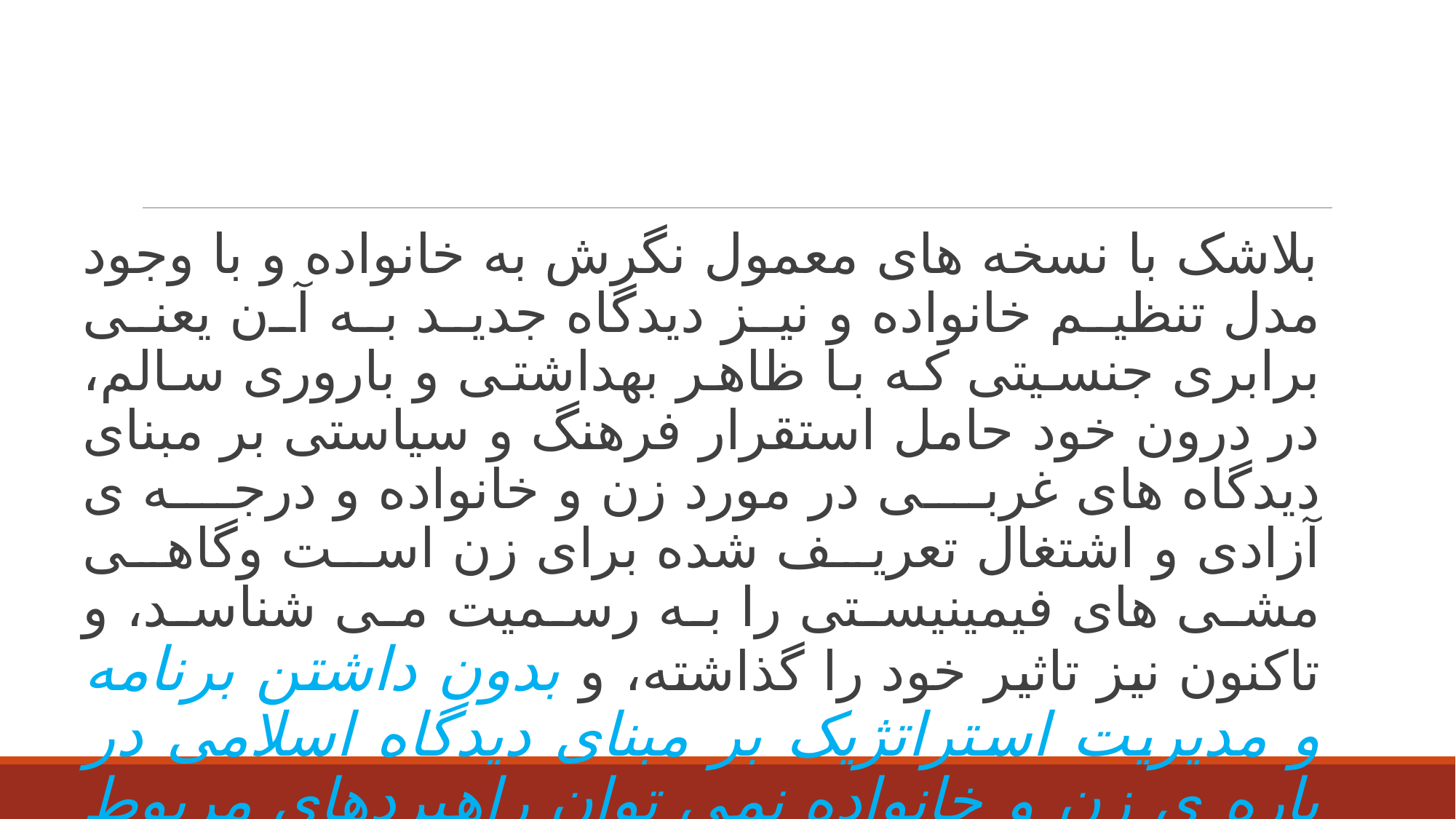

بلاشک با نسخه های معمول نگرش به خانواده و با وجود مدل تنظیم خانواده و نیز دیدگاه جدید به آن یعنی برابری جنسیتی که با ظاهر بهداشتی و باروری سالم، در درون خود حامل استقرار فرهنگ و سیاستی بر مبنای دیدگاه های غربی در مورد زن و خانواده و درجه ی آزادی و اشتغال تعریف شده برای زن است وگاهی مشی های فیمینیستی را به رسمیت می شناسد، و تاکنون نیز تاثیر خود را گذاشته، و بدون داشتن برنامه و مدیریت استراتژیک بر مبنای دیدگاه اسلامی در باره ی زن و خانواده نمی توان راهبردهای مربوط به سیاست های جدید جمعیتی را تحقق بخشید.